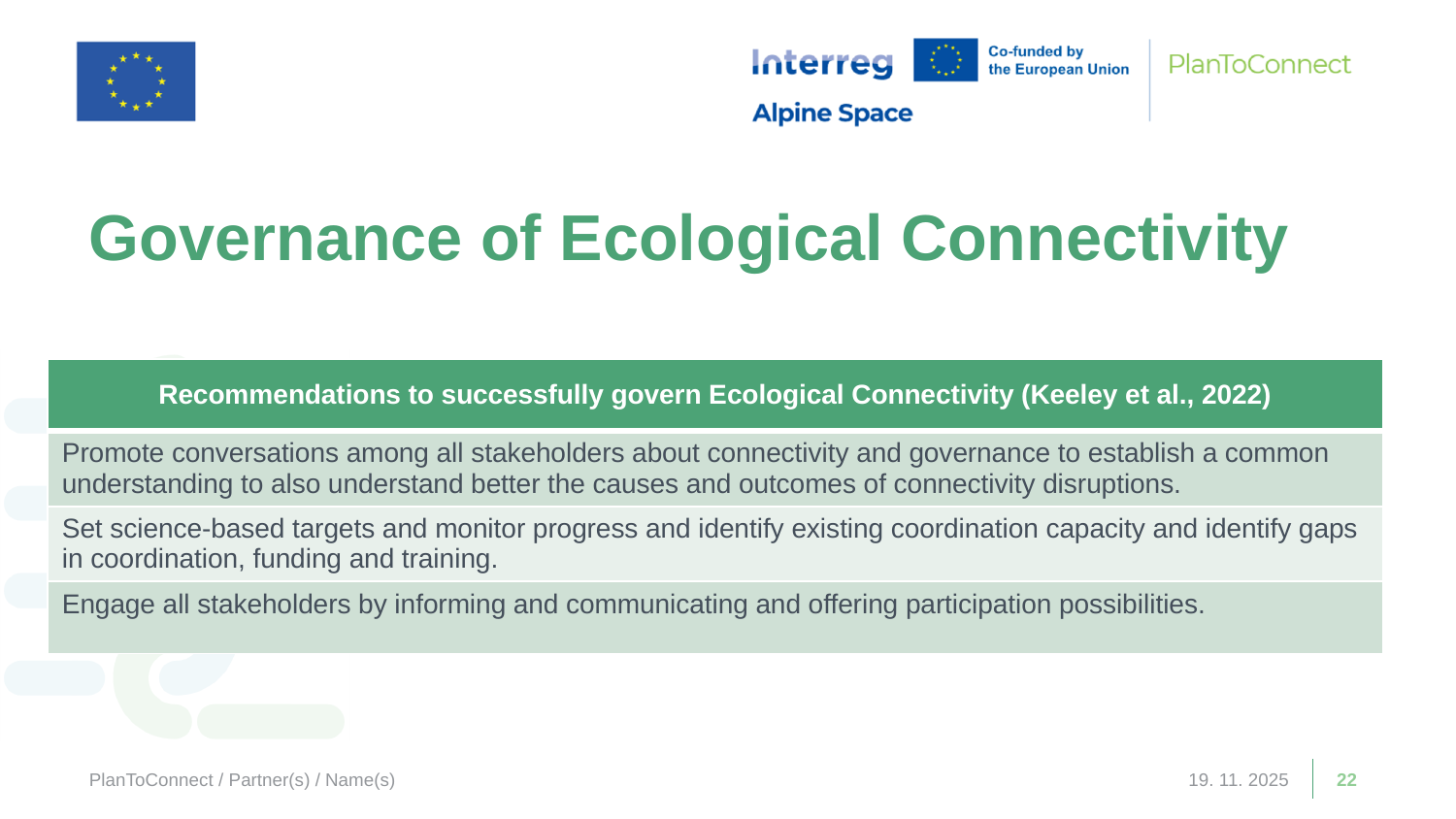

Governance of Ecological Connectivity
| Recommendations to successfully govern Ecological Connectivity (Keeley et al., 2022) |
| --- |
| Promote conversations among all stakeholders about connectivity and governance to establish a common understanding to also understand better the causes and outcomes of connectivity disruptions. |
| Set science-based targets and monitor progress and identify existing coordination capacity and identify gaps in coordination, funding and training. |
| Engage all stakeholders by informing and communicating and offering participation possibilities. |
PlanToConnect / Partner(s) / Name(s)
19. 11. 2025
22